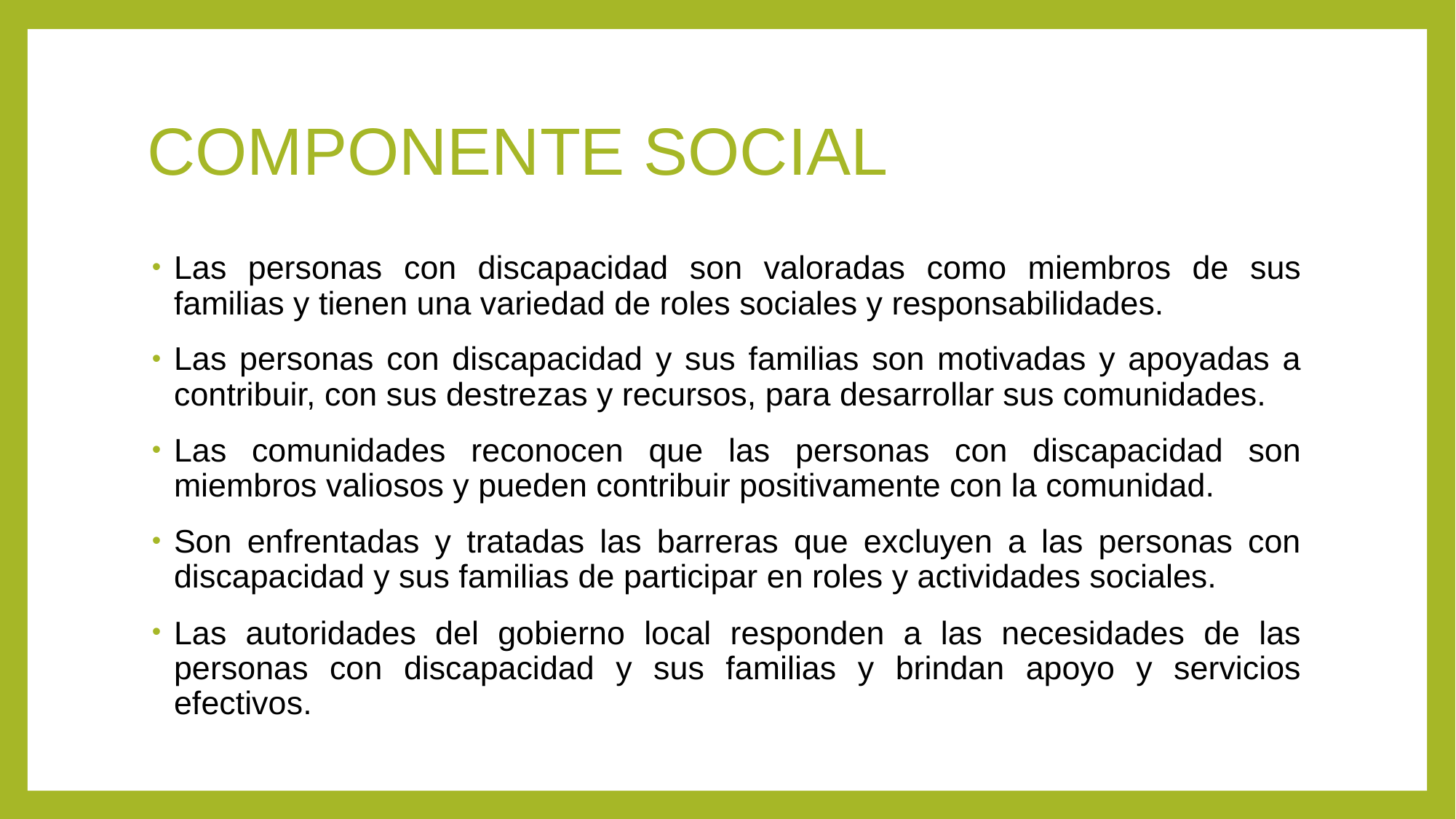

# COMPONENTE SOCIAL
Las personas con discapacidad son valoradas como miembros de sus familias y tienen una variedad de roles sociales y responsabilidades.
Las personas con discapacidad y sus familias son motivadas y apoyadas a contribuir, con sus destrezas y recursos, para desarrollar sus comunidades.
Las comunidades reconocen que las personas con discapacidad son miembros valiosos y pueden contribuir positivamente con la comunidad.
Son enfrentadas y tratadas las barreras que excluyen a las personas con discapacidad y sus familias de participar en roles y actividades sociales.
Las autoridades del gobierno local responden a las necesidades de las personas con discapacidad y sus familias y brindan apoyo y servicios efectivos.